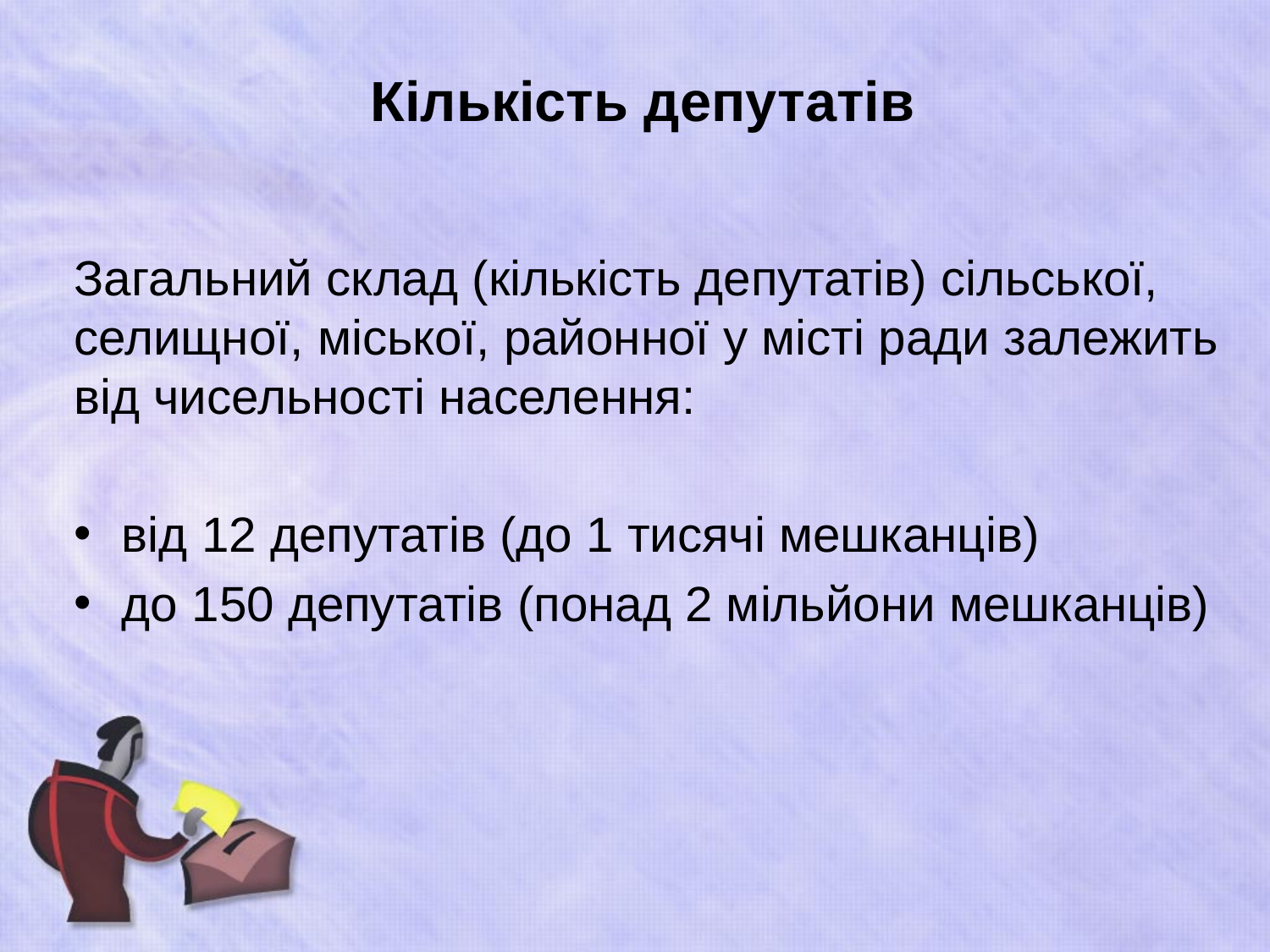

# Кількість депутатів

Загальний склад (кількість депутатів) сільської, селищної, міської, районної у місті ради залежить від чисельності населення:

від 12 депутатів (до 1 тисячі мешканців)
до 150 депутатів (понад 2 мільйони мешканців)